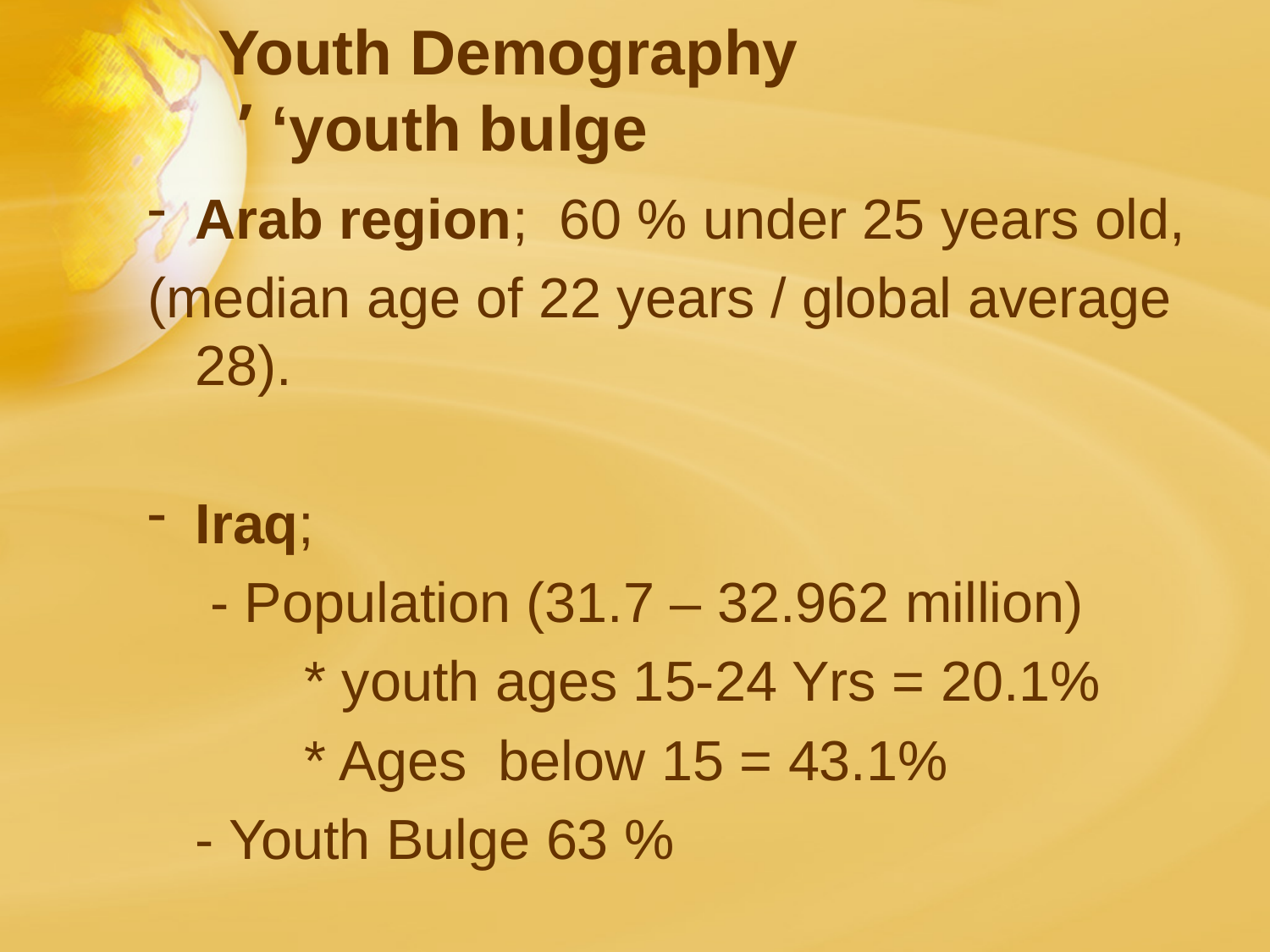

# Youth Demography ‘youth bulge’
Arab region;  60 % under 25 years old,
(median age of 22 years / global average 28).

Iraq;
    - Population (31.7 – 32.962 million)
          * youth ages 15-24 Yrs = 20.1%
          * Ages  below 15 = 43.1%
	- Youth Bulge 63 %